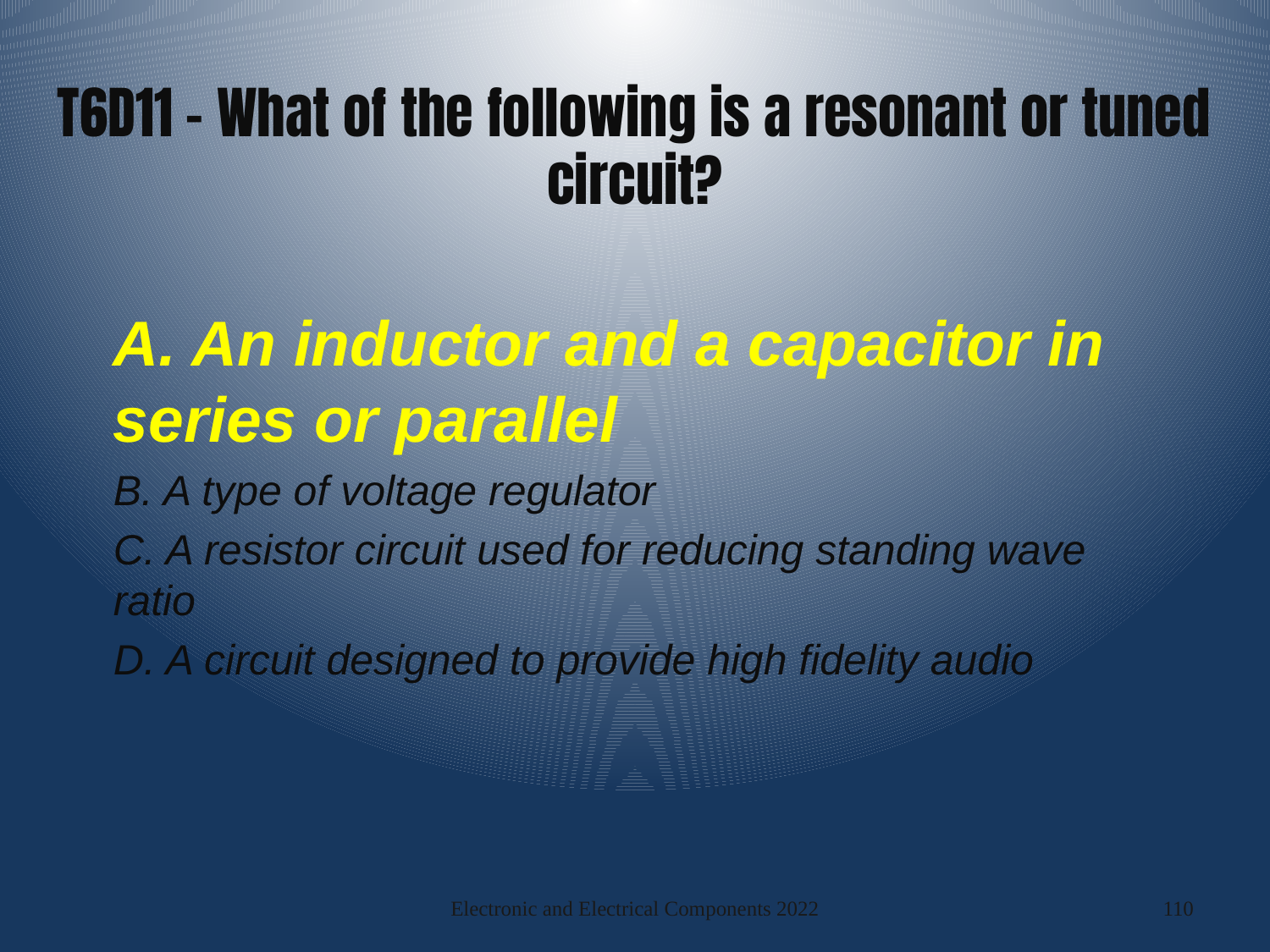

# T6D11 - What of the following is a resonant or tuned circuit?
A. An inductor and a capacitor in series or parallel
B. A type of voltage regulator
C. A resistor circuit used for reducing standing wave ratio
D. A circuit designed to provide high fidelity audio

Electronic and Electrical Components 2022
110